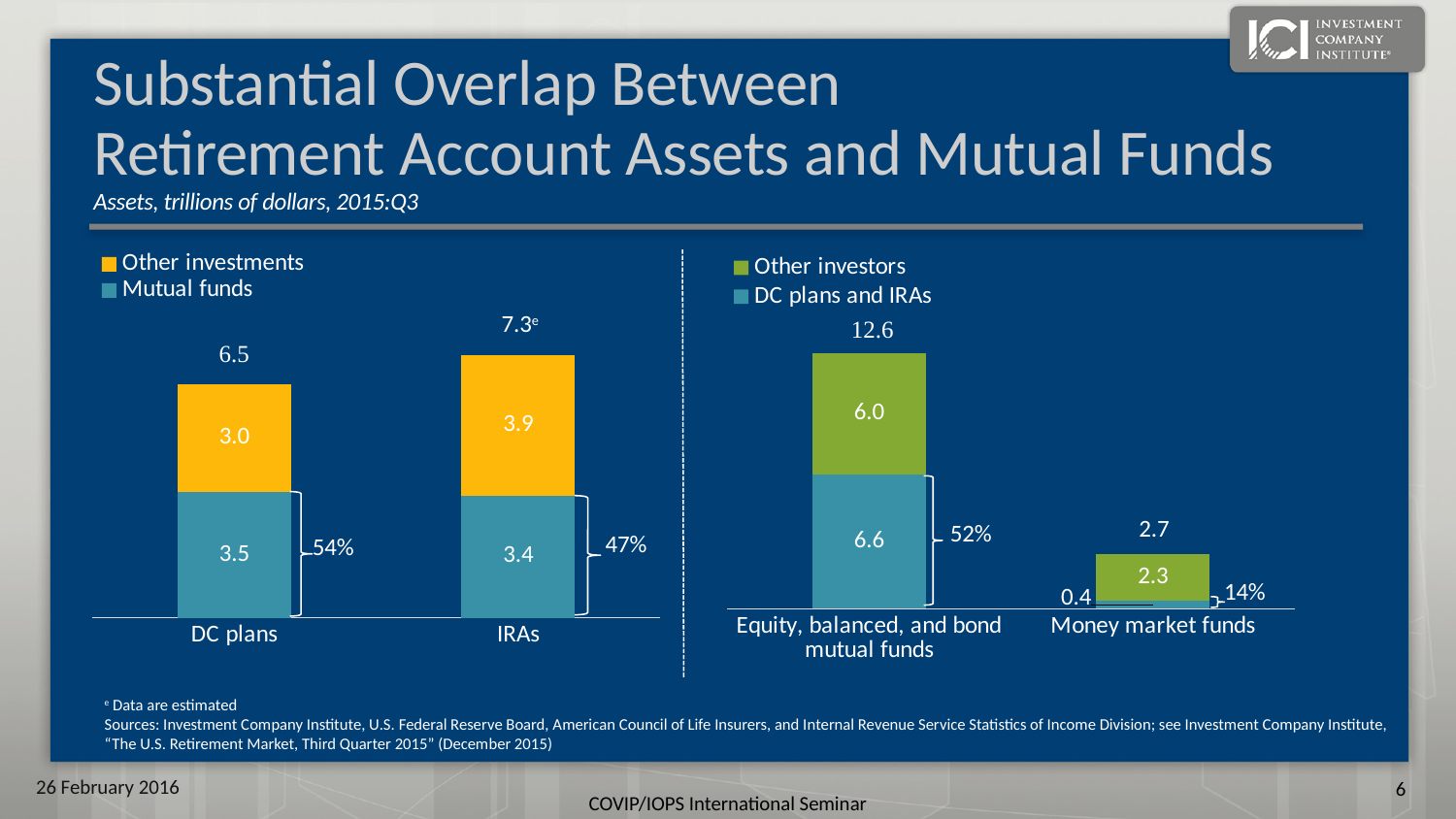

# Substantial Overlap Between Retirement Account Assets and Mutual Funds Assets, trillions of dollars, 2015:Q3

### Chart

| Category | DC plans and IRAs | Other investors |
|---|---|---|
| Equity, balanced, and bond mutual funds | 6.6 | 6.0 |
| Money market funds | 0.4 | 2.3 |

### Chart

| Category | Mutual funds | Other investments |
|---|---|---|
| DC plans | 3.5 | 3.0 |
| IRAs | 3.4 | 3.9 |
e Data are estimated
Sources: Investment Company Institute, U.S. Federal Reserve Board, American Council of Life Insurers, and Internal Revenue Service Statistics of Income Division; see Investment Company Institute, “The U.S. Retirement Market, Third Quarter 2015” (December 2015)
26 February 2016
6
COVIP/IOPS International Seminar